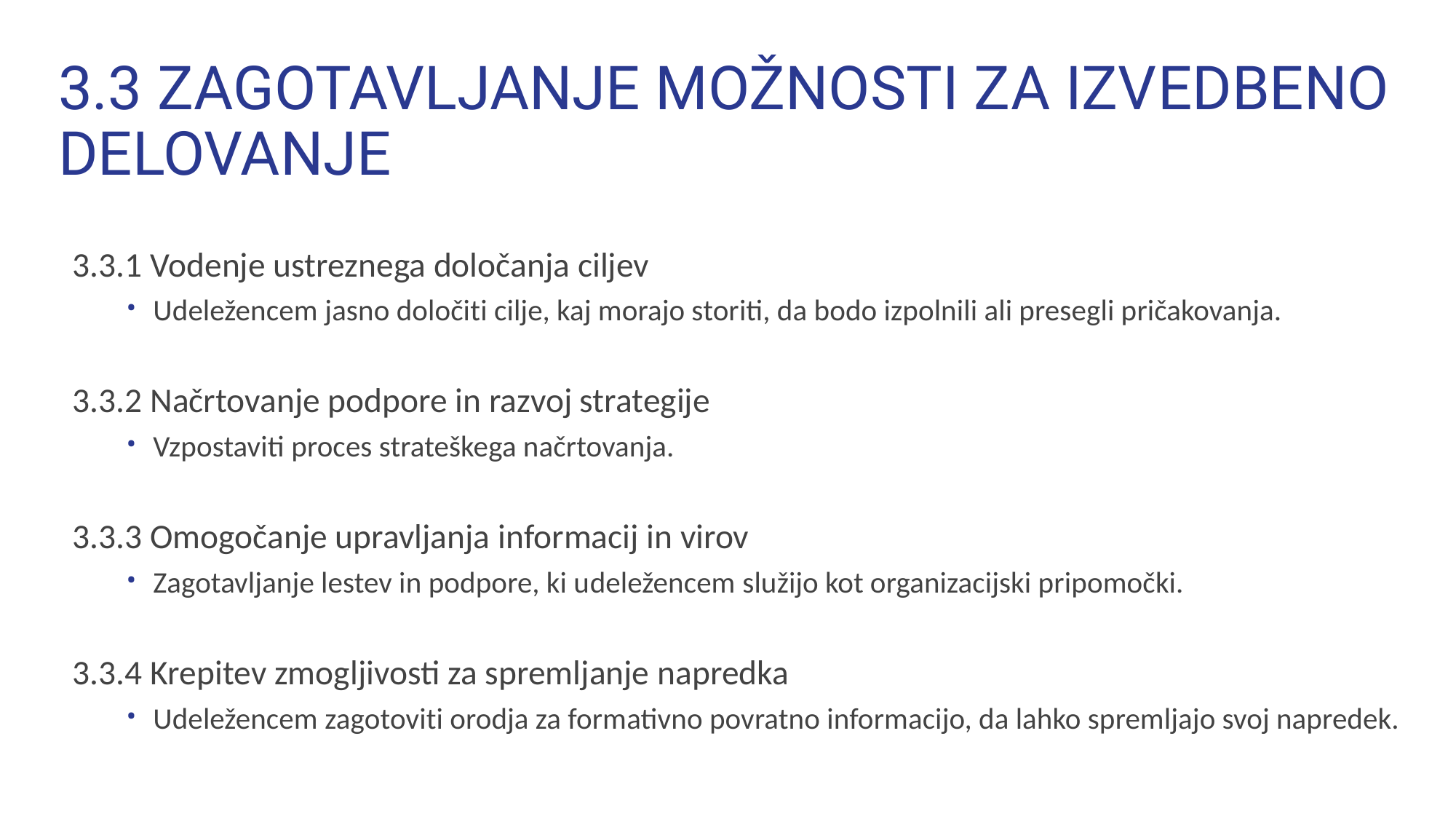

# 3.3 ZAGOTAVLJANJE MOŽNOSTI ZA IZVEDBENO DELOVANJE
3.3.1 Vodenje ustreznega določanja ciljev
Udeležencem jasno določiti cilje, kaj morajo storiti, da bodo izpolnili ali presegli pričakovanja.

3.3.2 Načrtovanje podpore in razvoj strategije
Vzpostaviti proces strateškega načrtovanja.

3.3.3 Omogočanje upravljanja informacij in virov
Zagotavljanje lestev in podpore, ki udeležencem služijo kot organizacijski pripomočki.

3.3.4 Krepitev zmogljivosti za spremljanje napredka
Udeležencem zagotoviti orodja za formativno povratno informacijo, da lahko spremljajo svoj napredek.